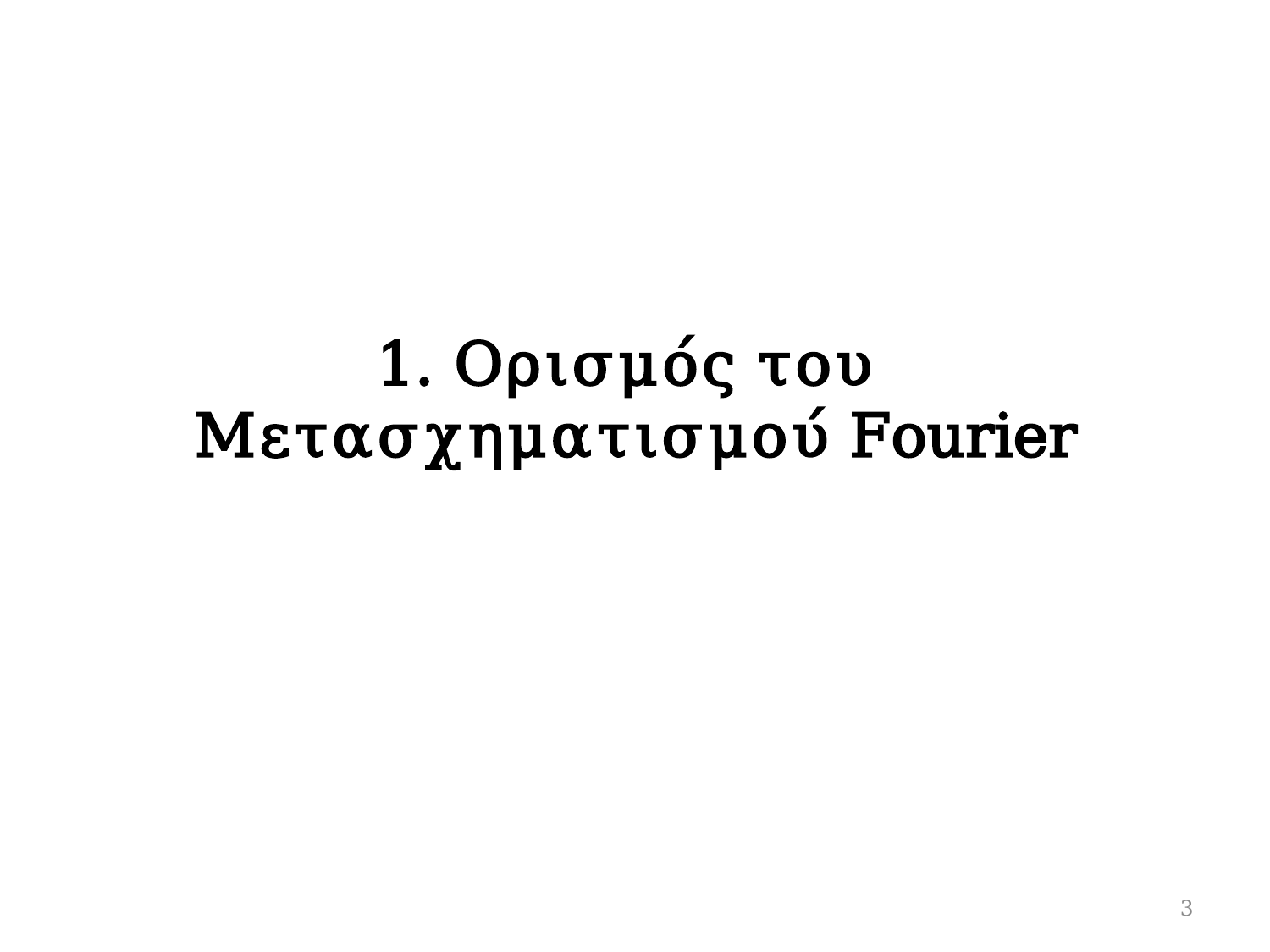

# 1. Ορισμός του Μετασχηματισμού Fourier
3